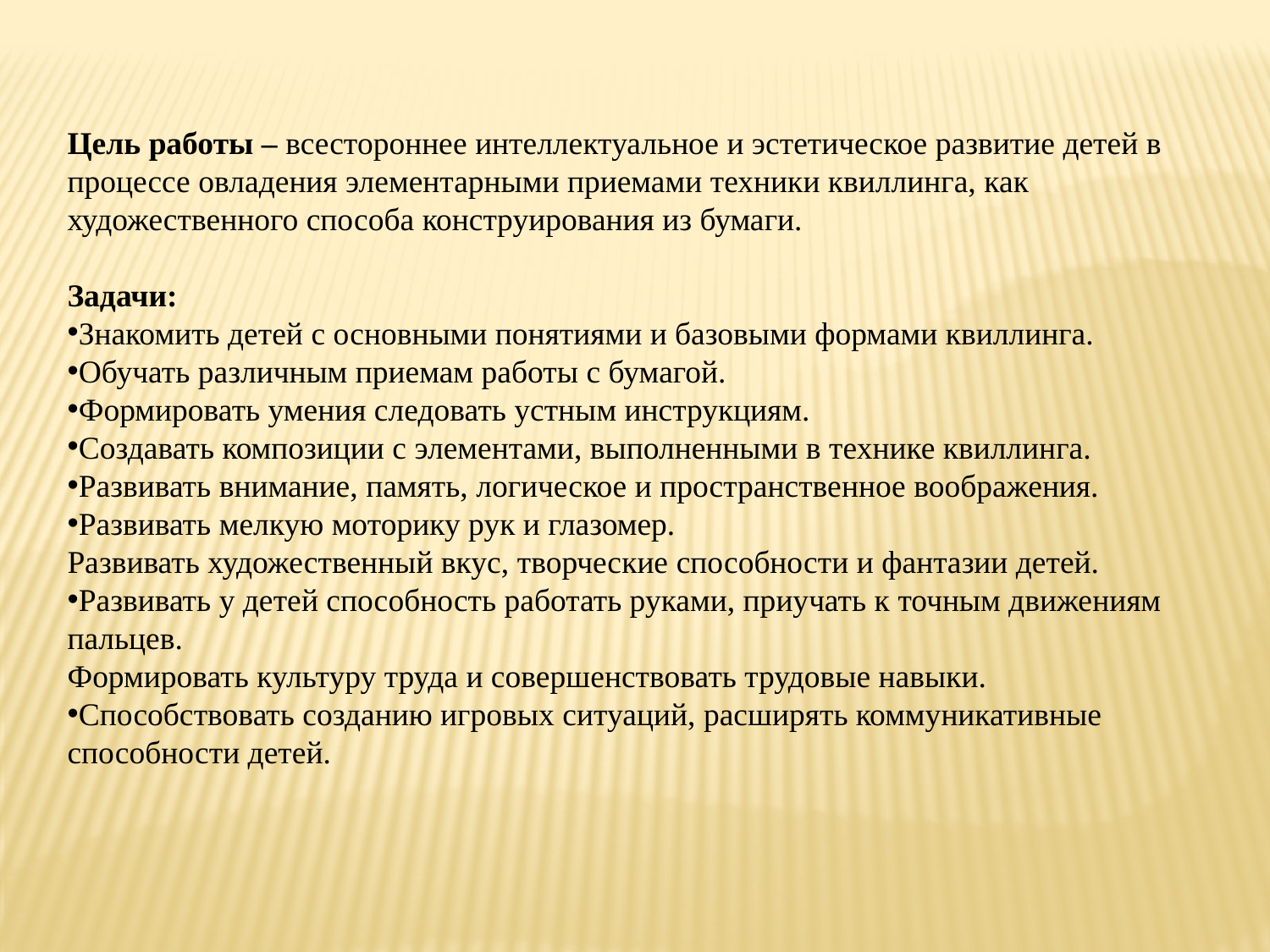

Цель работы – всестороннее интеллектуальное и эстетическое развитие детей в процессе овладения элементарными приемами техники квиллинга, как художественного способа конструирования из бумаги.

Задачи:
Знакомить детей с основными понятиями и базовыми формами квиллинга.
Обучать различным приемам работы с бумагой.
Формировать умения следовать устным инструкциям.
Создавать композиции с элементами, выполненными в технике квиллинга.
Развивать внимание, память, логическое и пространственное воображения.
Развивать мелкую моторику рук и глазомер.
Развивать художественный вкус, творческие способности и фантазии детей.
Развивать у детей способность работать руками, приучать к точным движениям пальцев.
Формировать культуру труда и совершенствовать трудовые навыки.
Способствовать созданию игровых ситуаций, расширять коммуникативные способности детей.